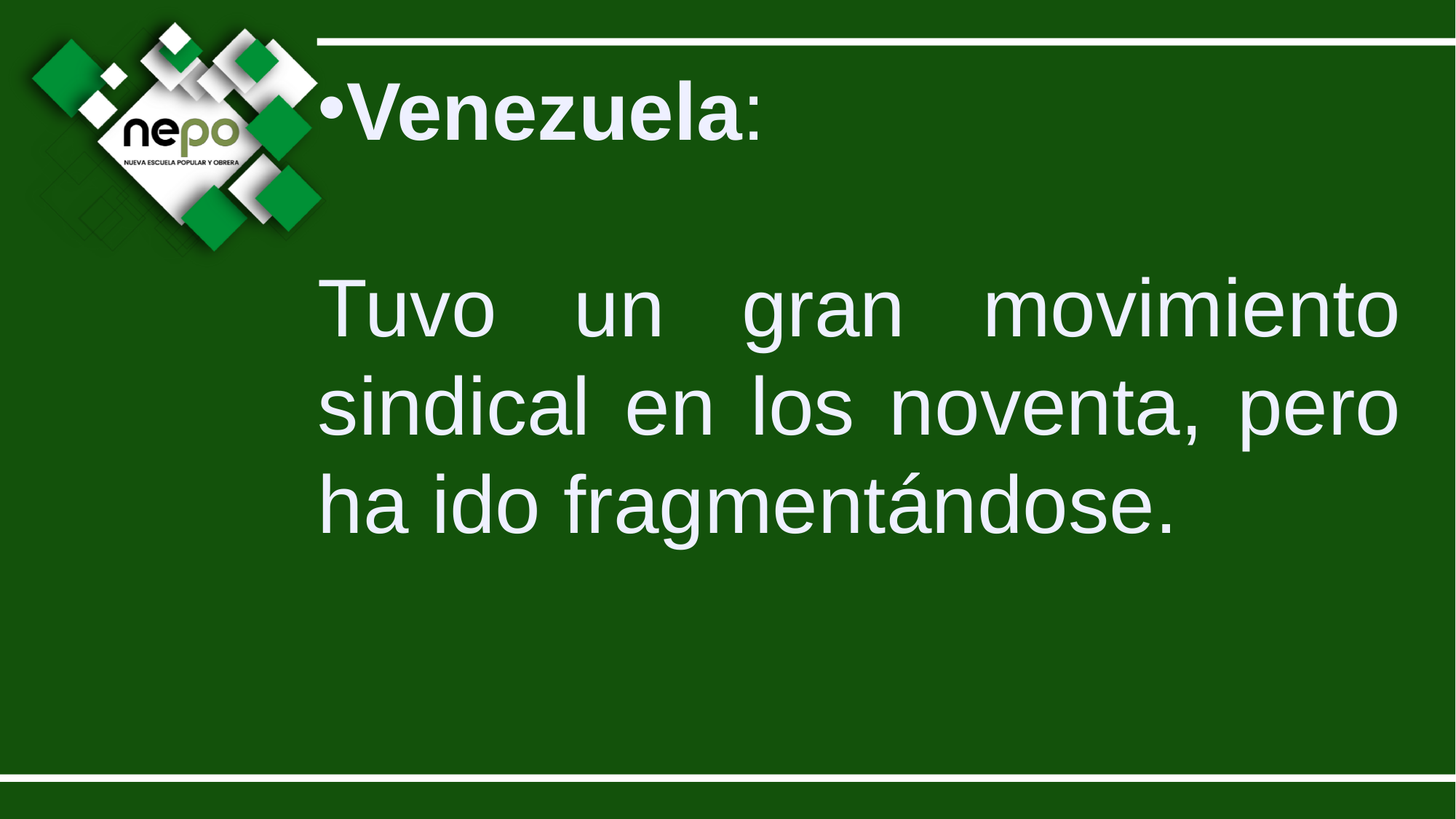

Venezuela:

Tuvo un gran movimiento sindical en los noventa, pero ha ido fragmentándose.